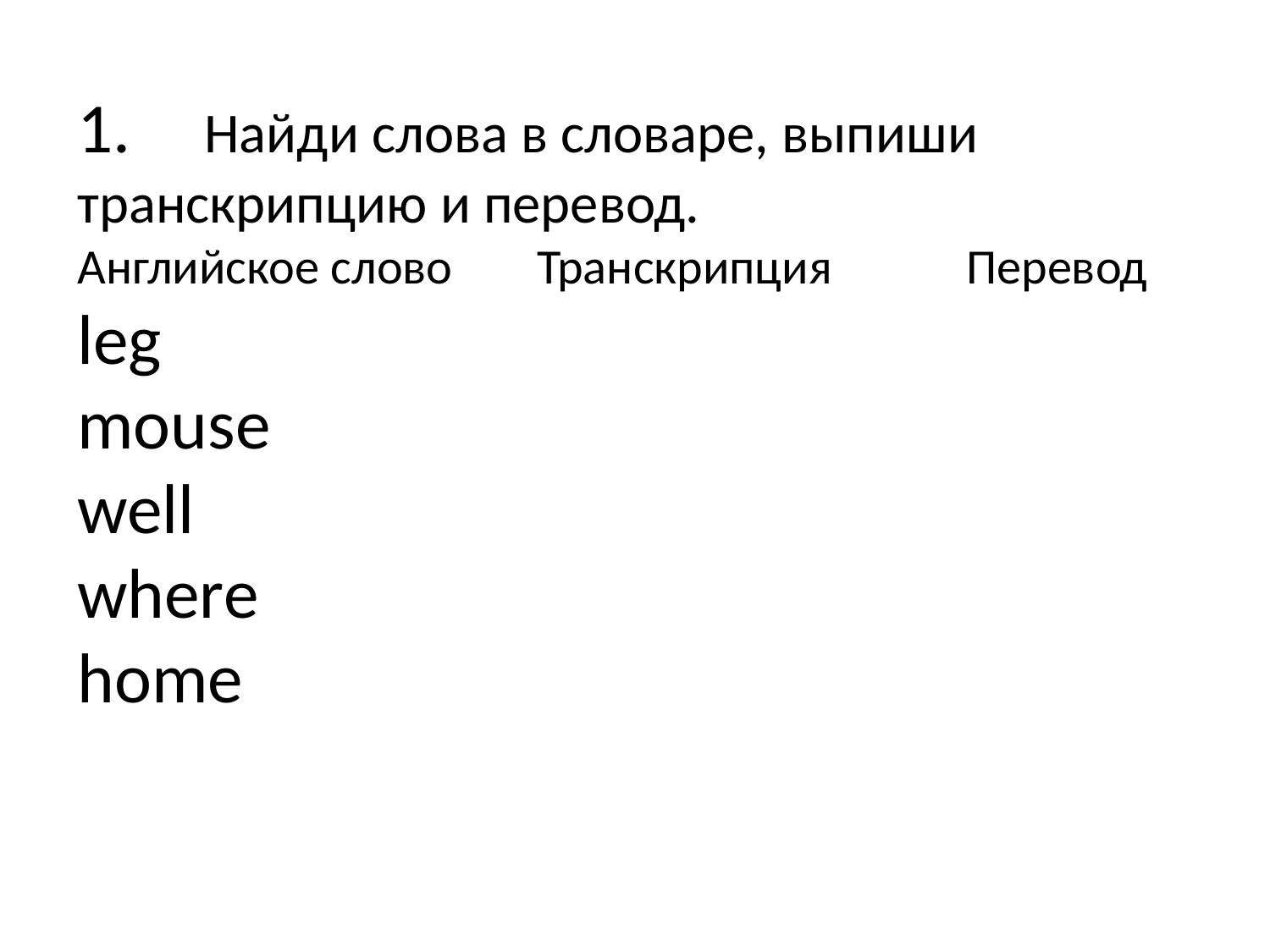

1.	Найди слова в словаре, выпиши транскрипцию и перевод.
Английское слово	       Транскрипция      	Перевод
leg
mouse
well
where
home